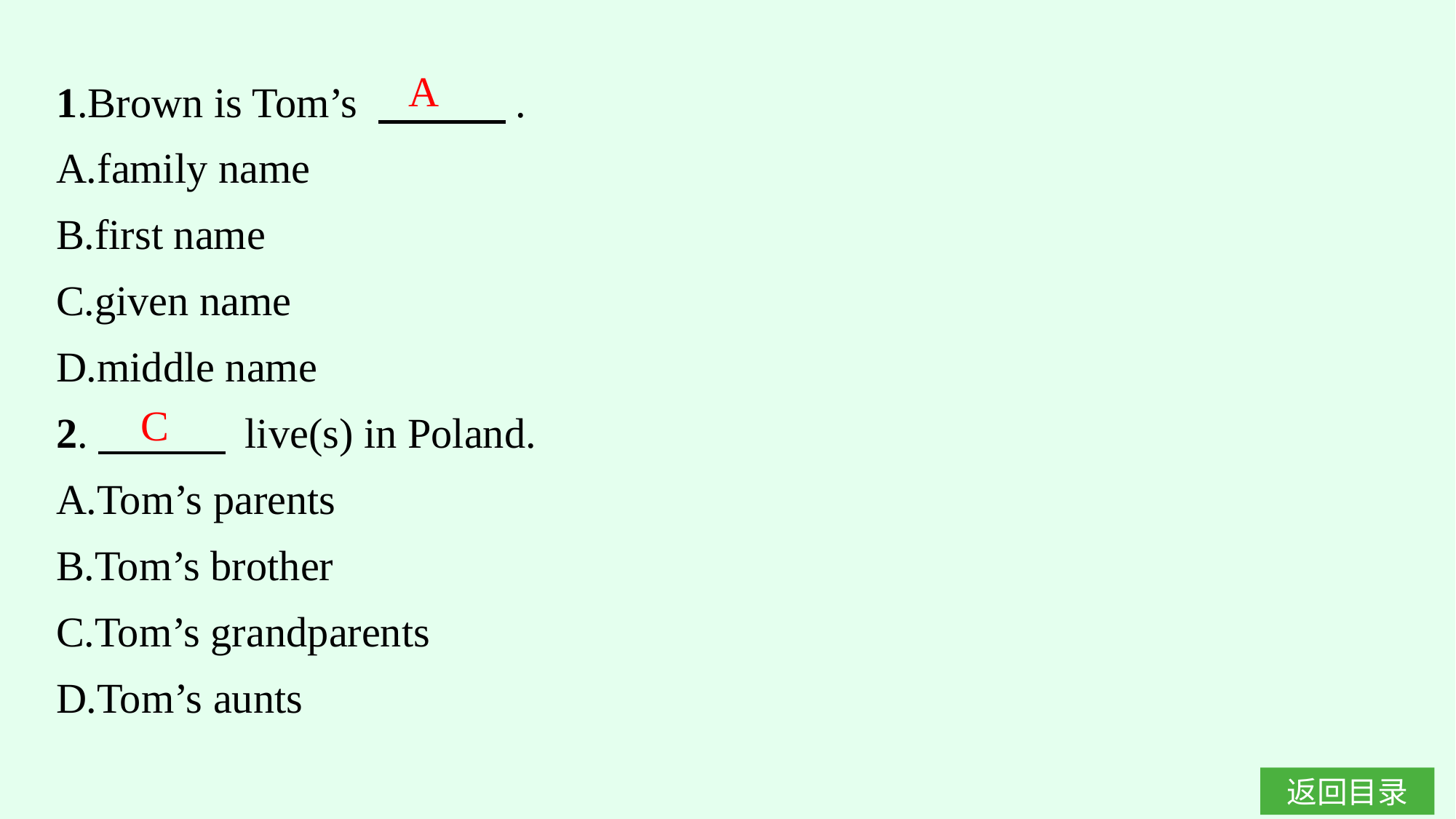

1.Brown is Tom’s 　　　.
A.family name
B.first name
C.given name
D.middle name
2.　　　 live(s) in Poland.
A.Tom’s parents
B.Tom’s brother
C.Tom’s grandparents
D.Tom’s aunts
A
C